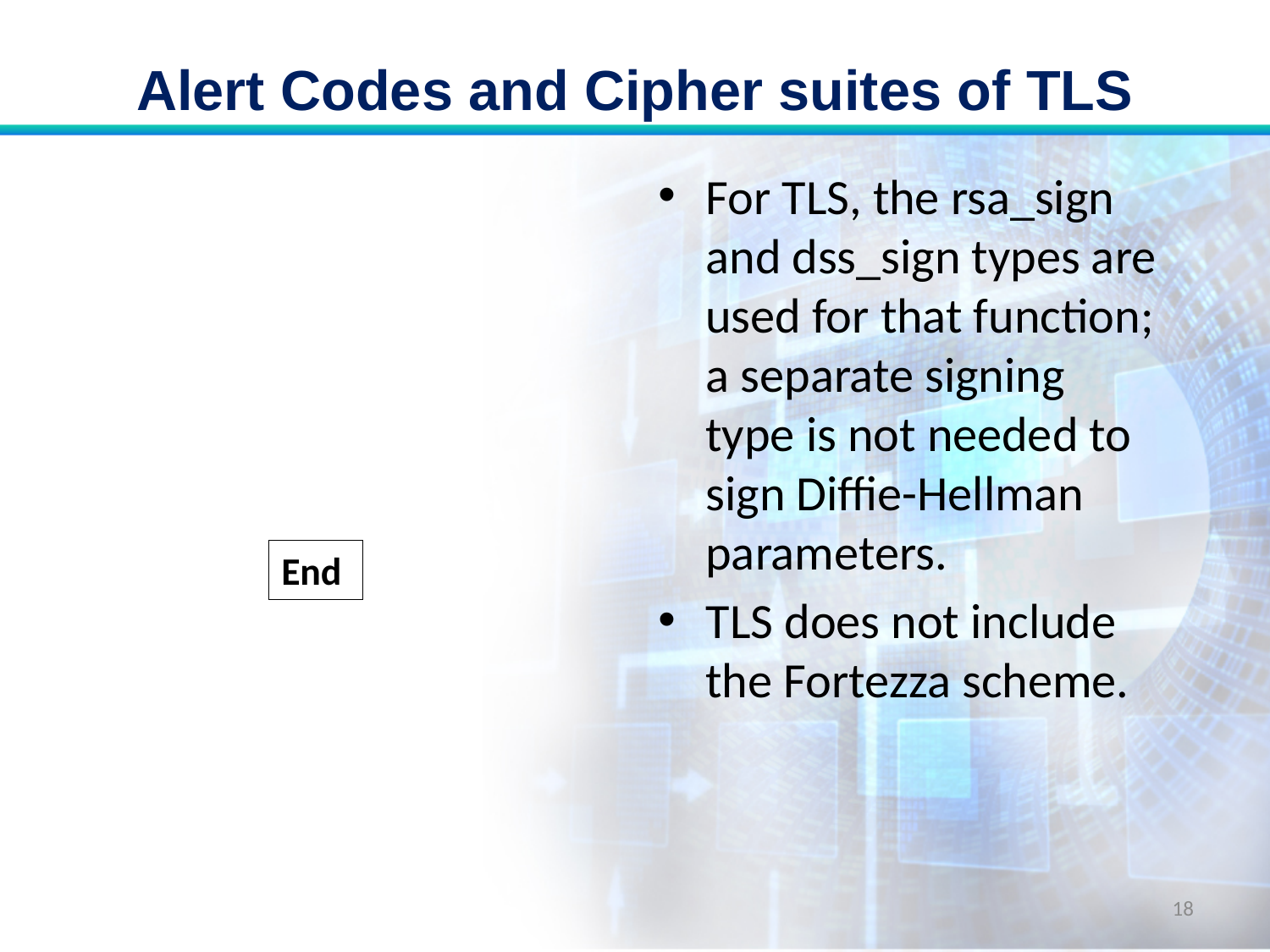

# Alert Codes and Cipher suites of TLS
For TLS, the rsa_sign and dss_sign types are used for that function; a separate signing type is not needed to sign Diffie-Hellman parameters.
TLS does not include the Fortezza scheme.
End
18